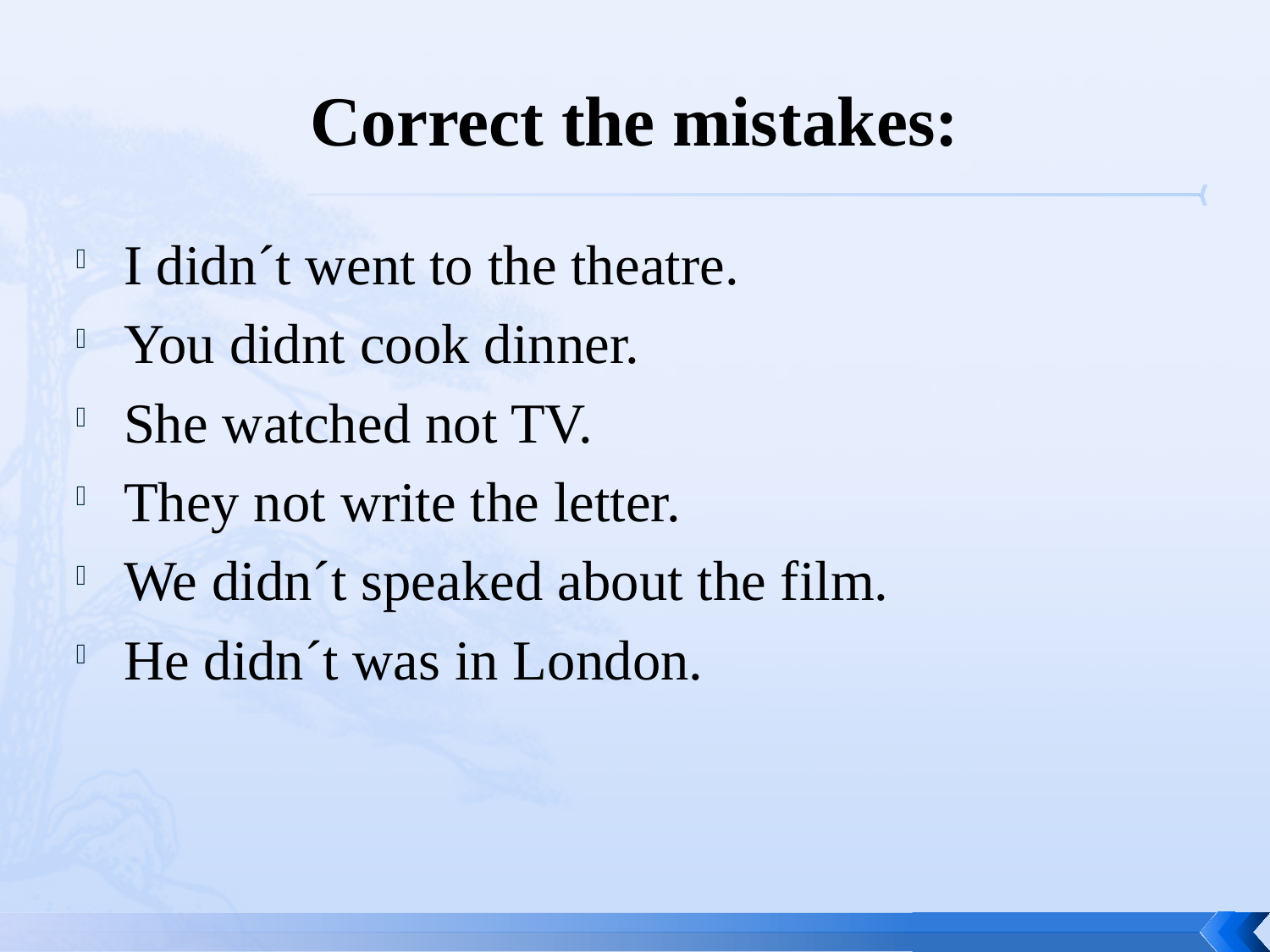

# Correct the mistakes:
I didn´t went to the theatre.
You didnt cook dinner.
She watched not TV.
They not write the letter.
We didn´t speaked about the film.
He didn´t was in London.